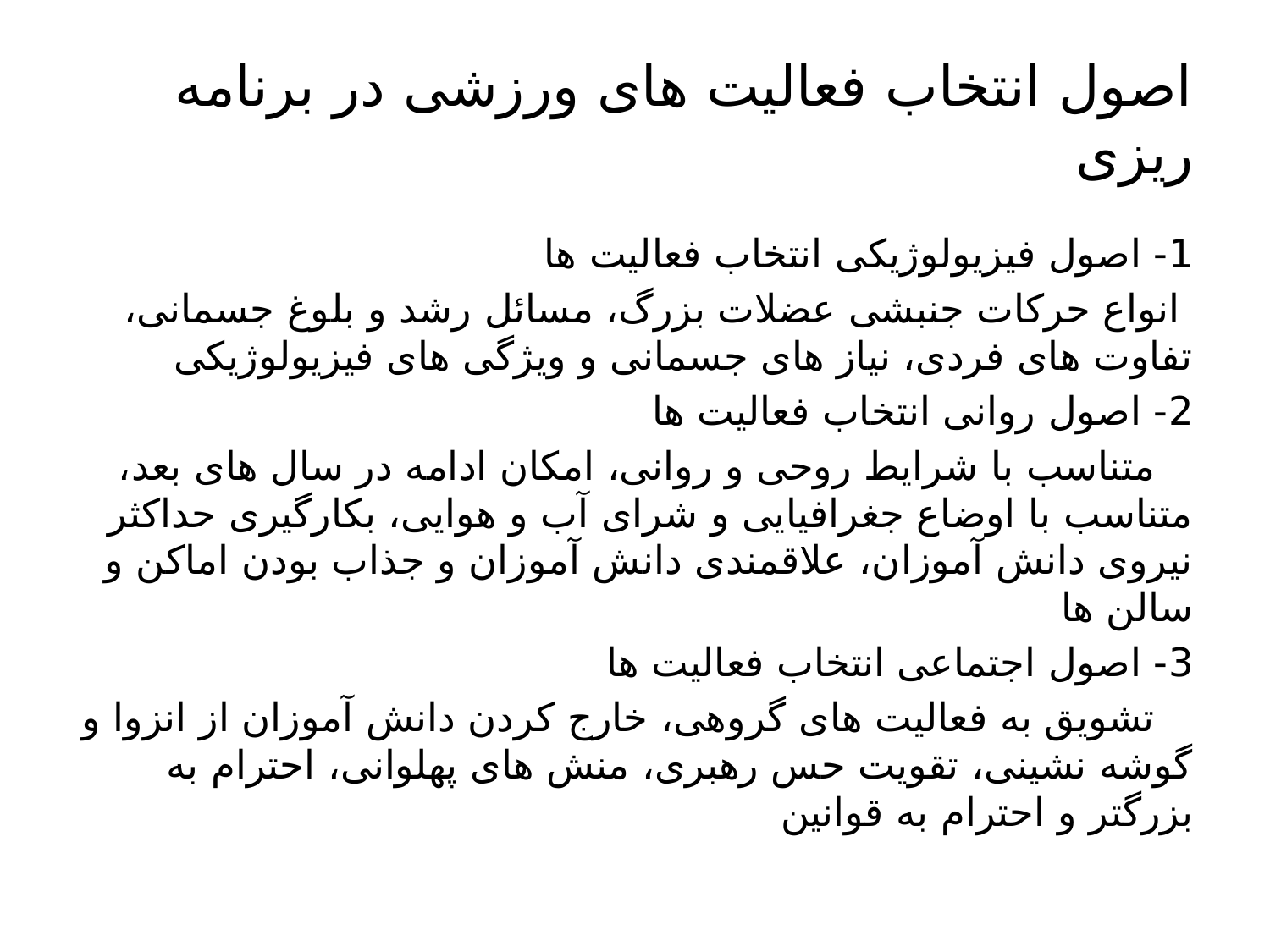

# اصول انتخاب فعالیت های ورزشی در برنامه ریزی
1- اصول فیزیولوژیکی انتخاب فعالیت ها
 انواع حرکات جنبشی عضلات بزرگ، مسائل رشد و بلوغ جسمانی، تفاوت های فردی، نیاز های جسمانی و ویژگی های فیزیولوژیکی
2- اصول روانی انتخاب فعالیت ها
   متناسب با شرایط روحی و روانی، امکان ادامه در سال های بعد، متناسب با اوضاع جغرافیایی و شرای آب و هوایی، بکارگیری حداکثر نیروی دانش آموزان، علاقمندی دانش آموزان و جذاب بودن اماکن و سالن ها
3- اصول اجتماعی انتخاب فعالیت ها
   تشویق به فعالیت های گروهی، خارج کردن دانش آموزان از انزوا و گوشه نشینی، تقویت حس رهبری، منش های پهلوانی، احترام به بزرگتر و احترام به قوانین